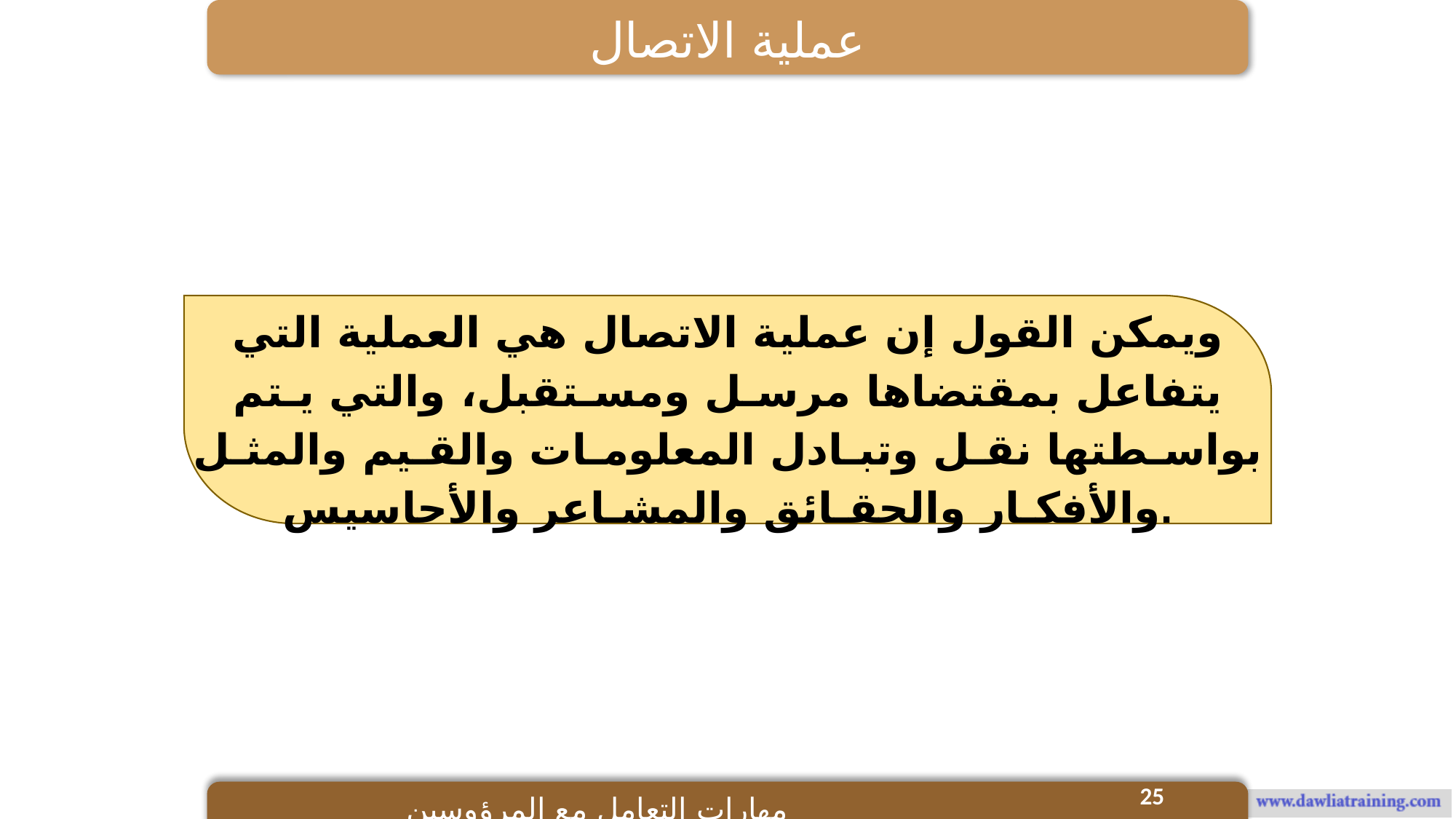

عملية الاتصال

ويمكن القول إن عملية الاتصال هي العملية التي يتفاعل بمقتضاها مرسـل ومسـتقبل، والتي يـتم بواسـطتها نقـل وتبـادل المعلومـات والقـيم والمثـل والأفكـار والحقـائق والمشـاعر والأحاسيس.

25

مهارات التعامل مع المرؤوسين